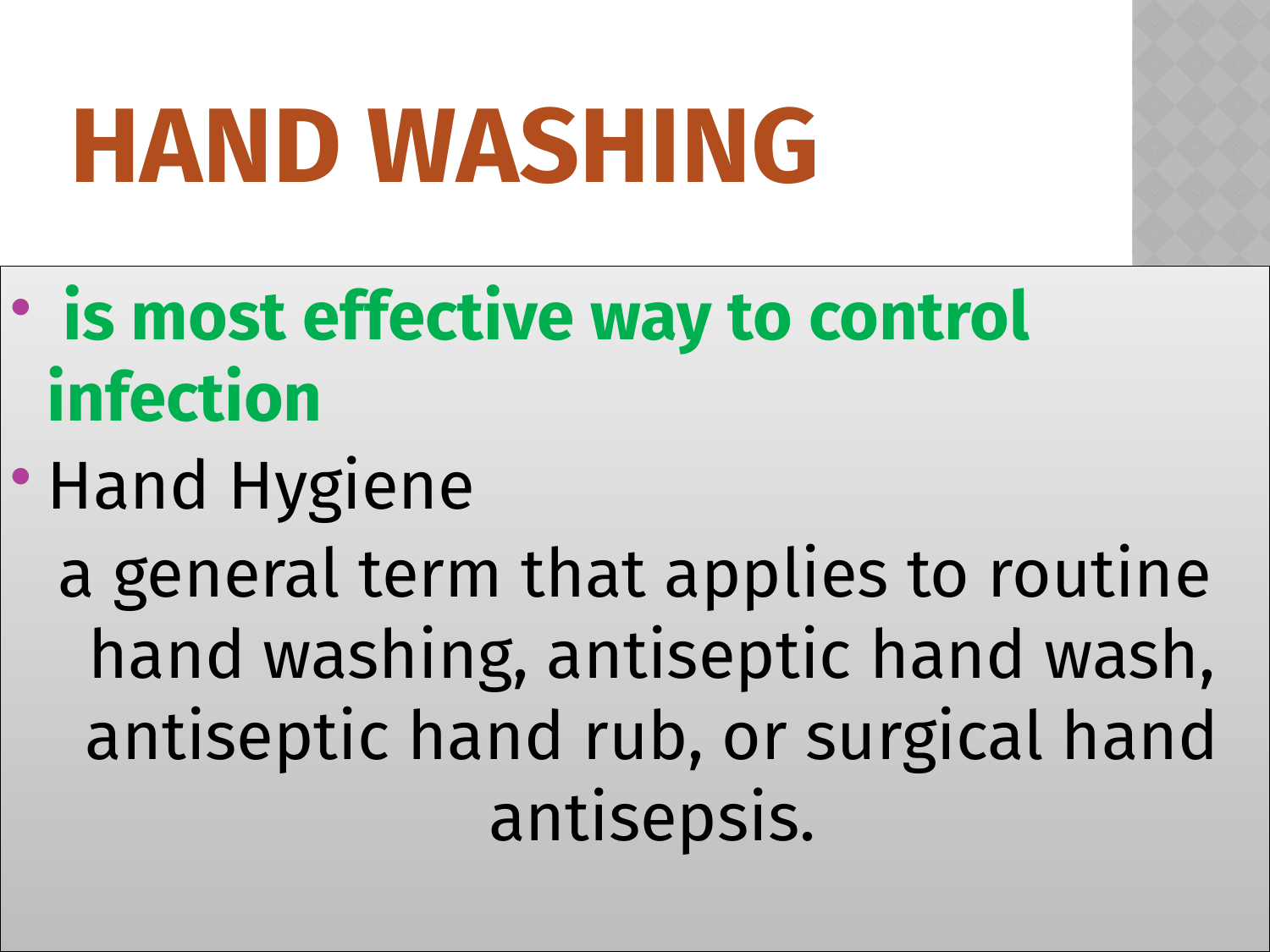

# Hand Washing
 is most effective way to control infection
Hand Hygiene
a general term that applies to routine hand washing, antiseptic hand wash, antiseptic hand rub, or surgical hand antisepsis.

IMRoco